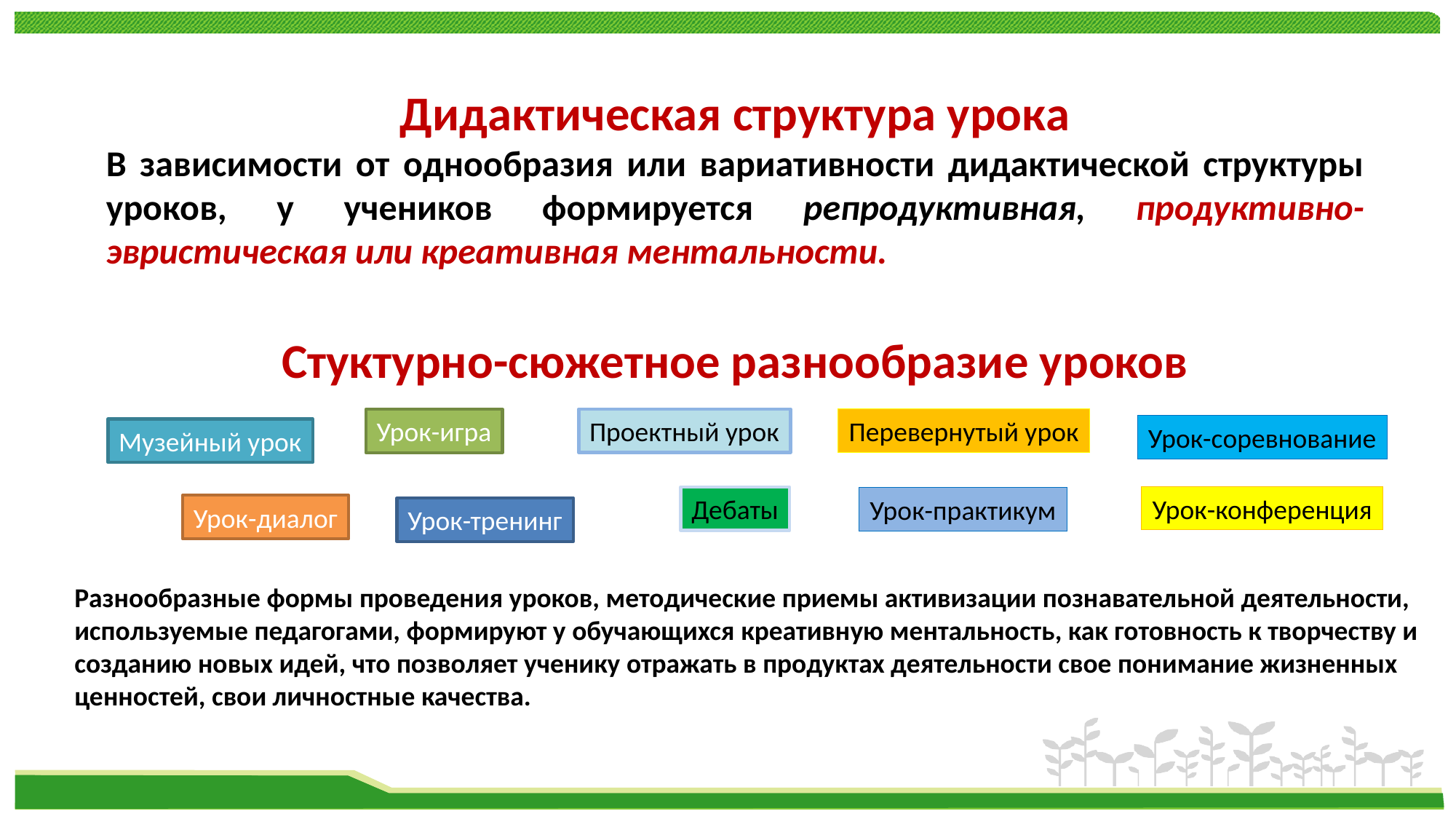

Дидактическая структура урока
В зависимости от однообразия или вариативности дидактической структуры уроков, у учеников формируется репродуктивная, продуктивно-эвристическая или креативная ментальности.

Стуктурно-сюжетное разнообразие уроков

Перевернутый урок
Урок-игра
Проектный урок
Урок-соревнование
Музейный урок
Урок-конференция
Дебаты
Урок-практикум
Урок-диалог
Урок-тренинг
Разнообразные формы проведения уроков, методические приемы активизации познавательной деятельности, используемые педагогами, формируют у обучающихся креативную ментальность, как готовность к творчеству и созданию новых идей, что позволяет ученику отражать в продуктах деятельности свое понимание жизненных ценностей, свои личностные качества.